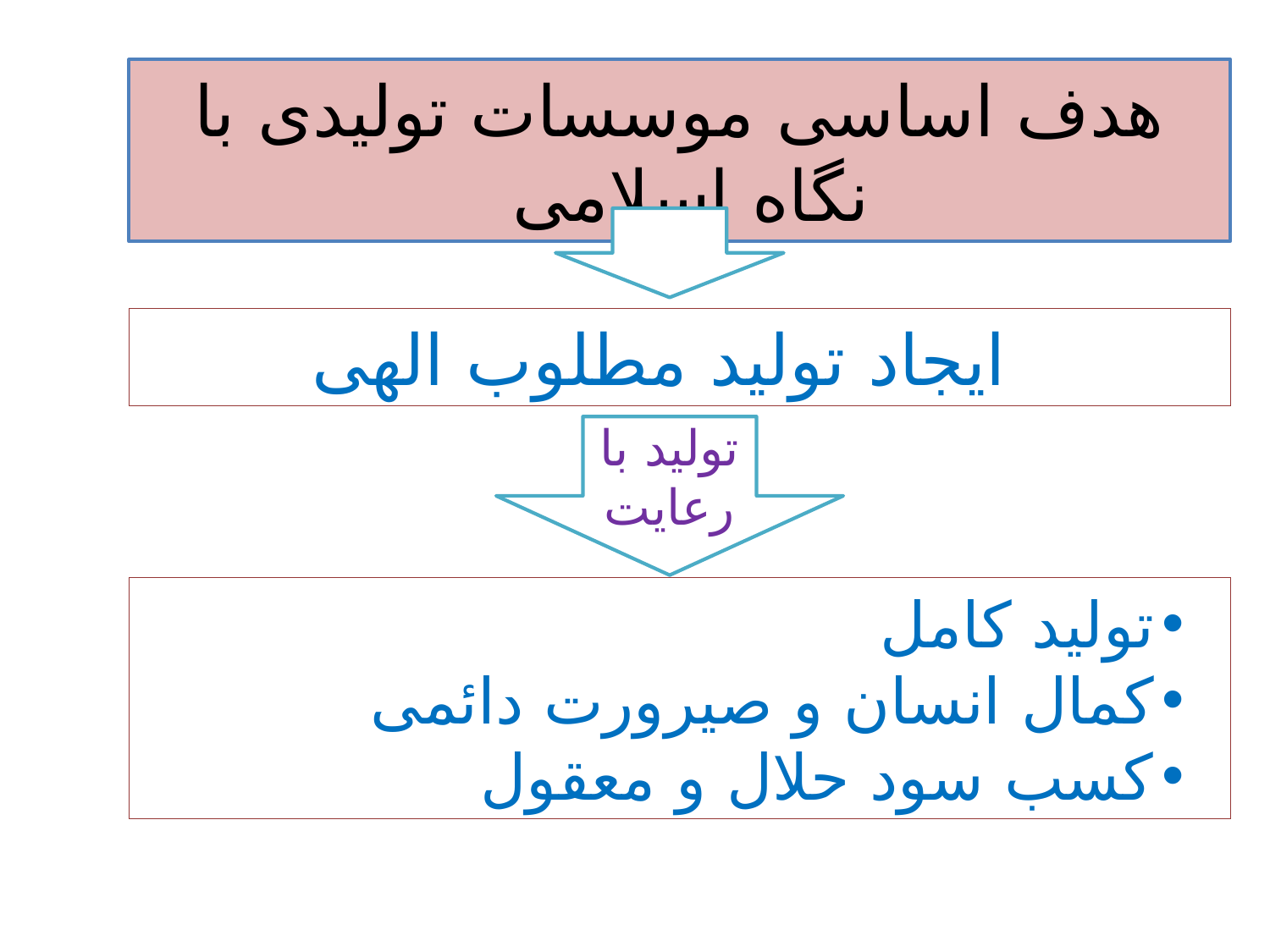

هدف اساسی موسسات تولیدی با نگاه اسلامی

ایجاد تولید مطلوب الهی
تولید با رعایت
تولید کامل
کمال انسان و صیرورت دائمی
کسب سود حلال و معقول